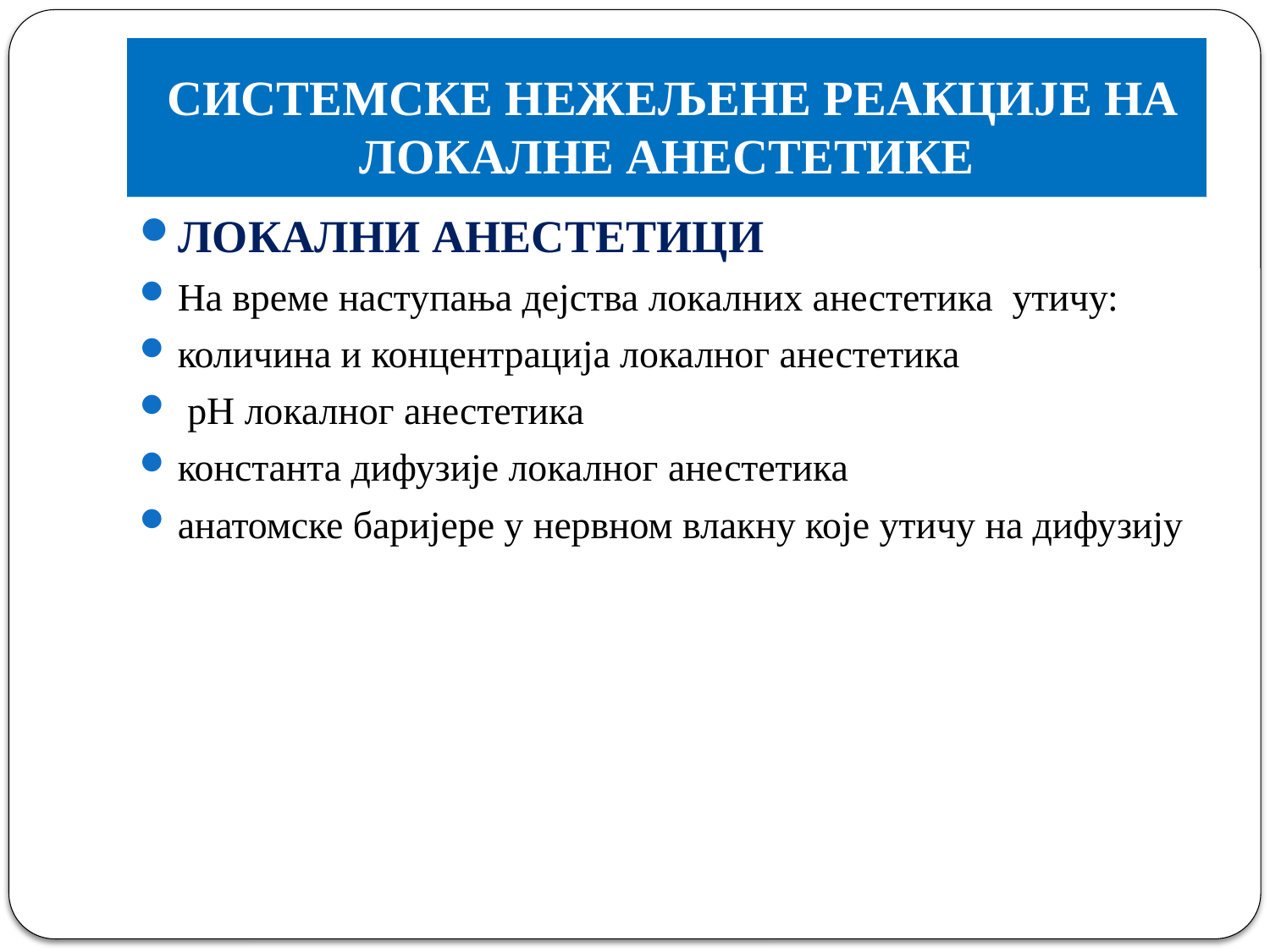

# СИСТЕМСКЕ НЕЖЕЉЕНЕ РЕАКЦИЈЕ НА ЛОКАЛНЕ АНЕСТЕТИКЕ
ЛОКАЛНИ АНЕСТЕТИЦИ
На време наступања дејства локалних анестетика  утичу:
количина и концентрација локалног анестетика
 pH локалног анестетика
константа дифузије локалног анестетика
анатомске баријере у нервном влакну које утичу на дифузију